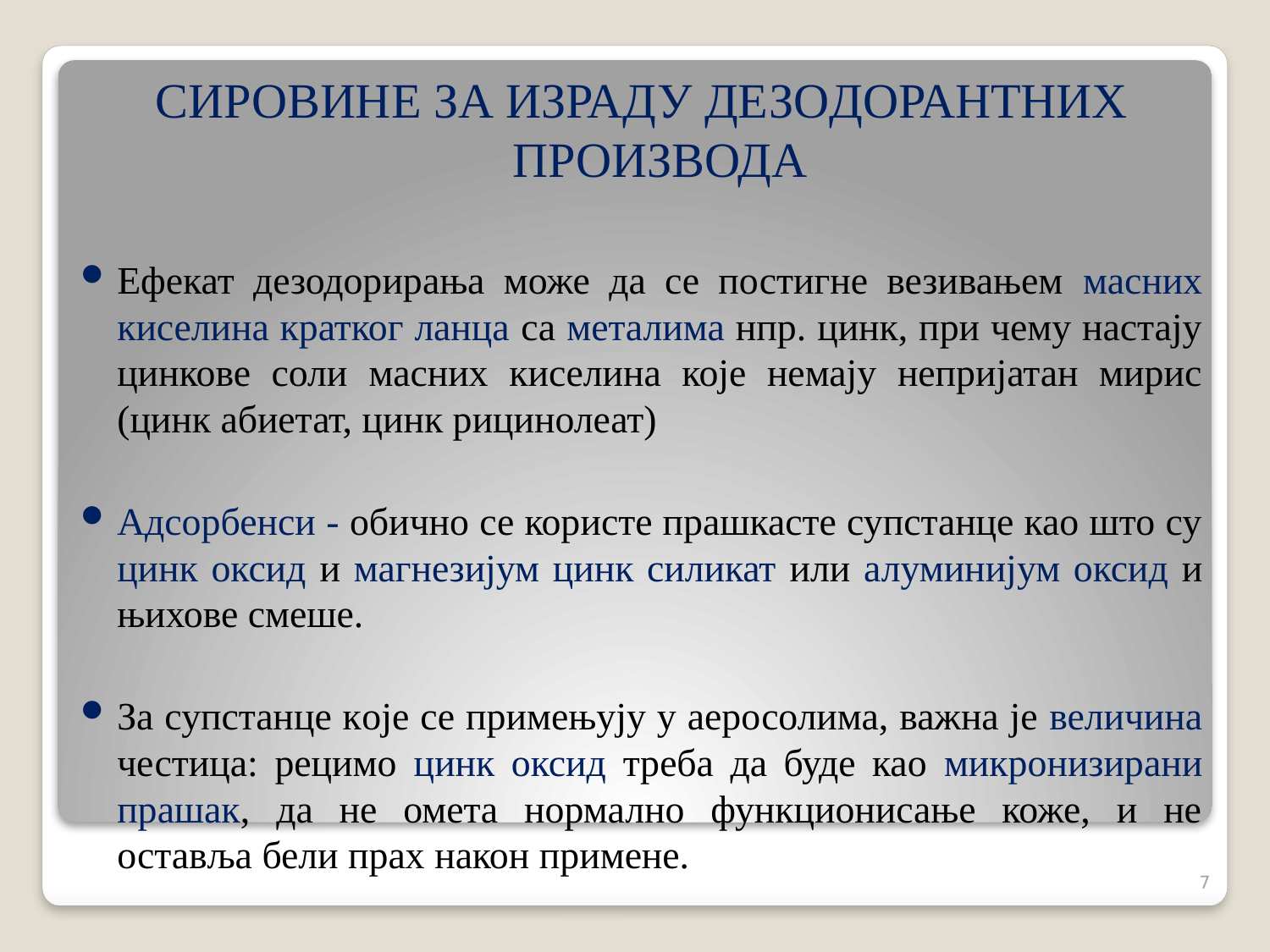

СИРОВИНЕ ЗА ИЗРАДУ ДЕЗОДОРАНТНИХ ПРОИЗВОДА

Ефекат дезодорирања може да се постигне везивањем масних киселина кратког ланца са металима нпр. цинк, при чему настају цинкове соли масних киселина које немају непријатан мирис (цинк абиетат, цинк рицинолеат)

Адсорбенси - обично се користе прашкасте супстанце као што су цинк оксид и магнезијум цинк силикат или алуминијум оксид и њихове смеше.

За супстанце кoје се примењују у аеросолима, важна је величина честица: рецимо цинк оксид треба да буде као микронизирани прашак, да не омета нормално функционисање коже, и не оставља бели прах након примене.
7